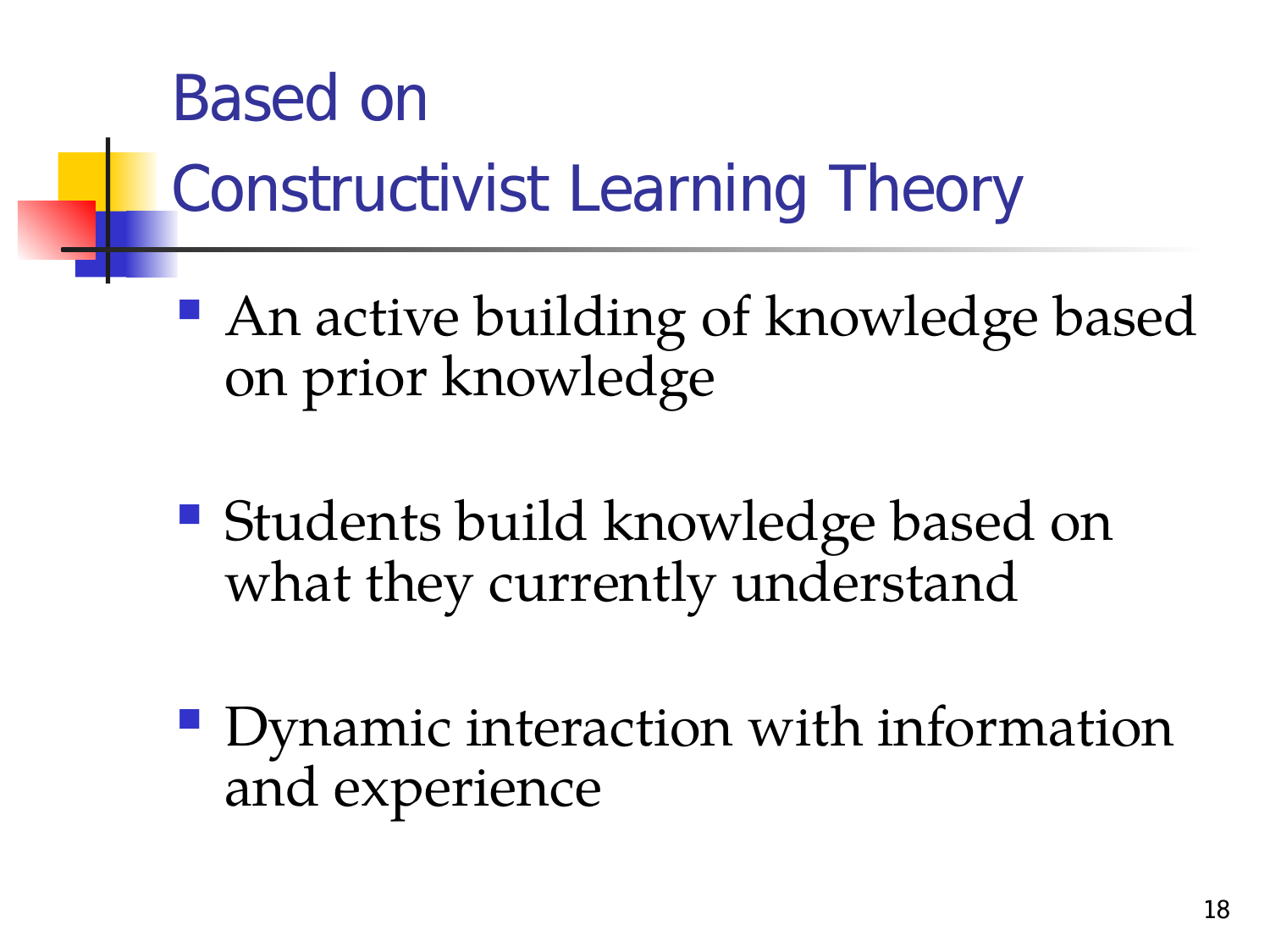

# Based on Constructivist Learning Theory
An active building of knowledge based on prior knowledge

Students build knowledge based on what they currently understand

Dynamic interaction with information and experience
18